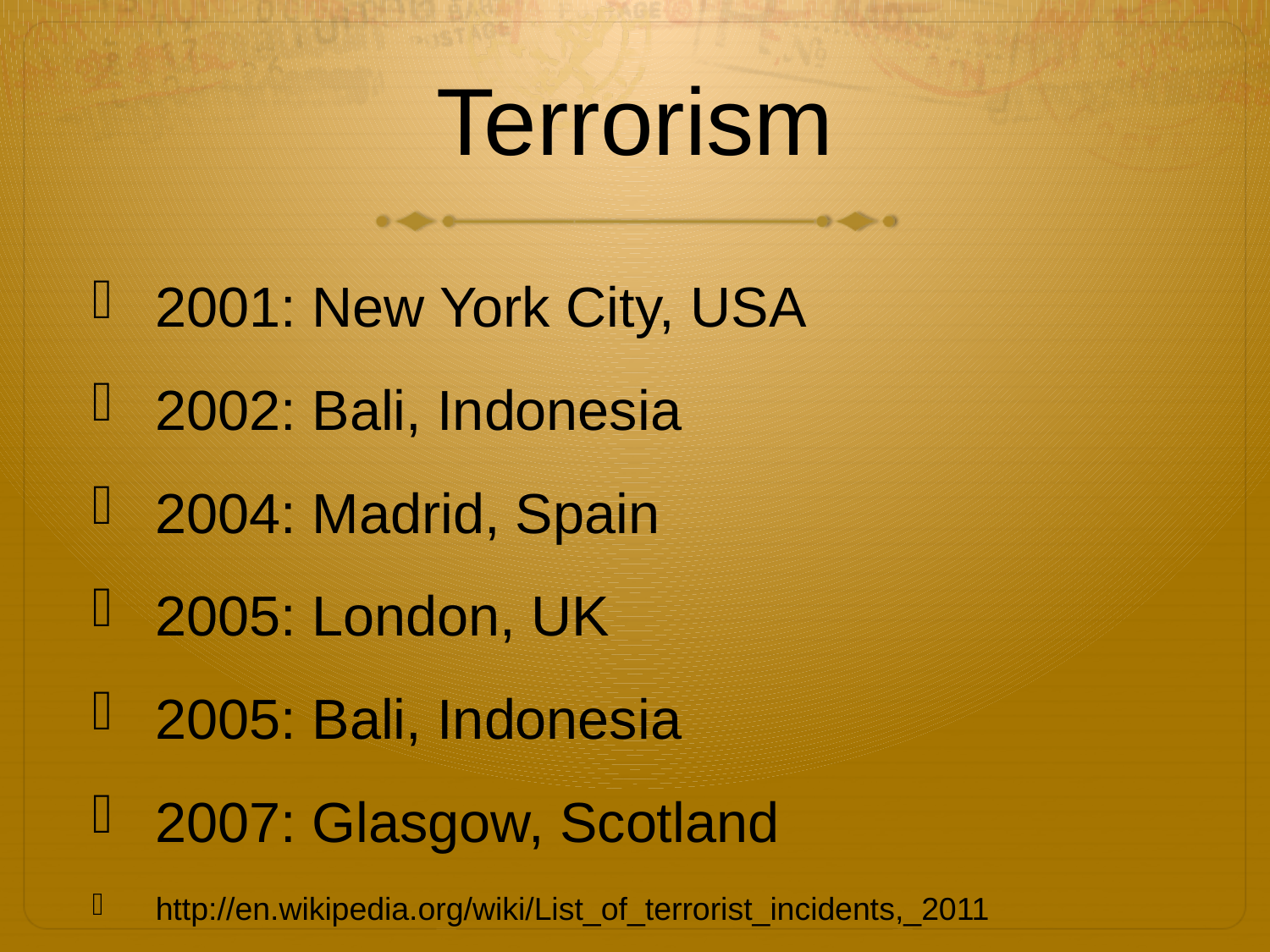

# Terrorism
2001: New York City, USA
2002: Bali, Indonesia
2004: Madrid, Spain
2005: London, UK
2005: Bali, Indonesia
2007: Glasgow, Scotland
http://en.wikipedia.org/wiki/List_of_terrorist_incidents,_2011